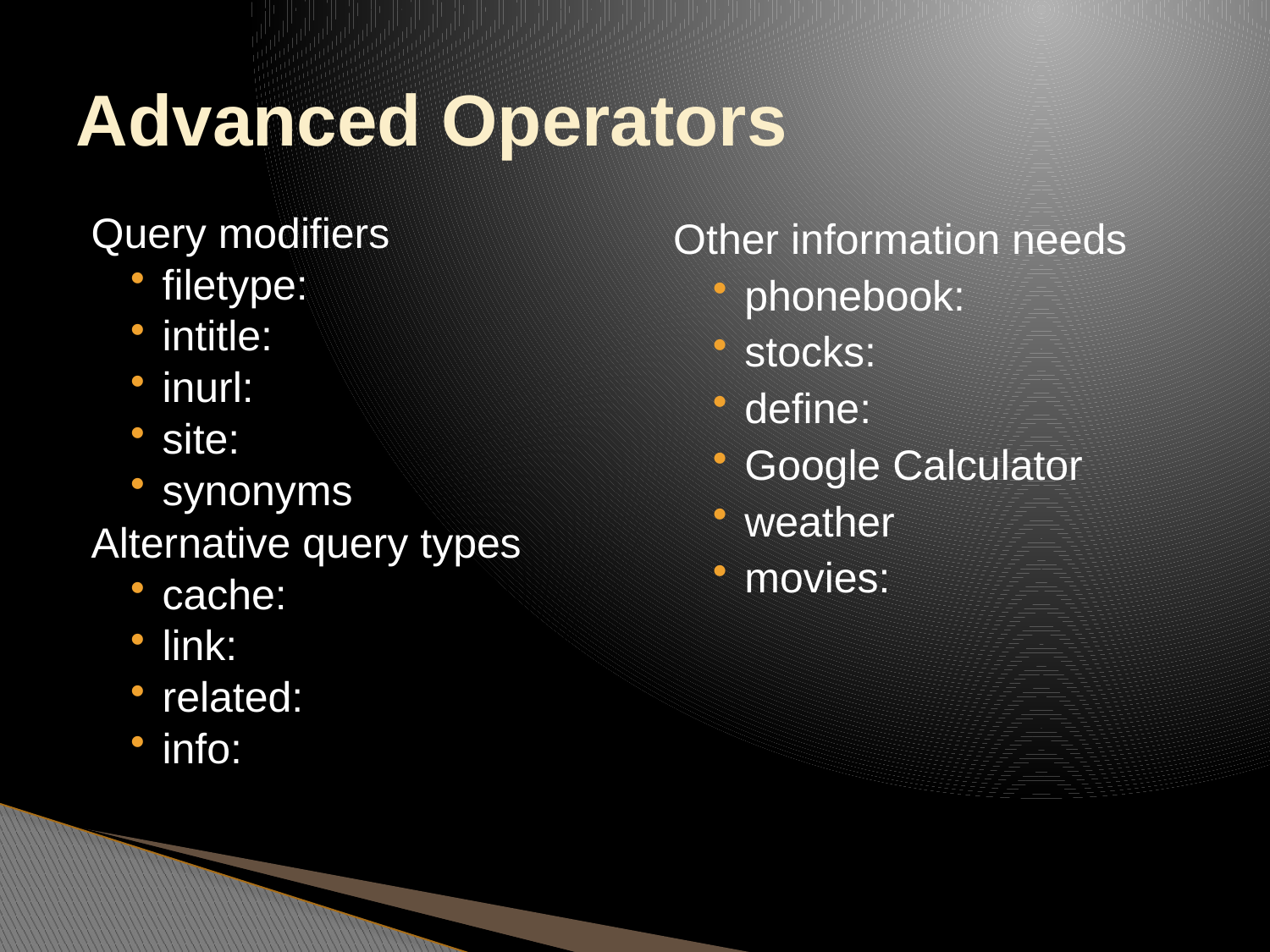

# Advanced Operators
Query modifiers
filetype:
intitle:
inurl:
site:
synonyms
Alternative query types
cache:
link:
related:
info:

Other information needs
phonebook:
stocks:
define:
Google Calculator
weather
movies: